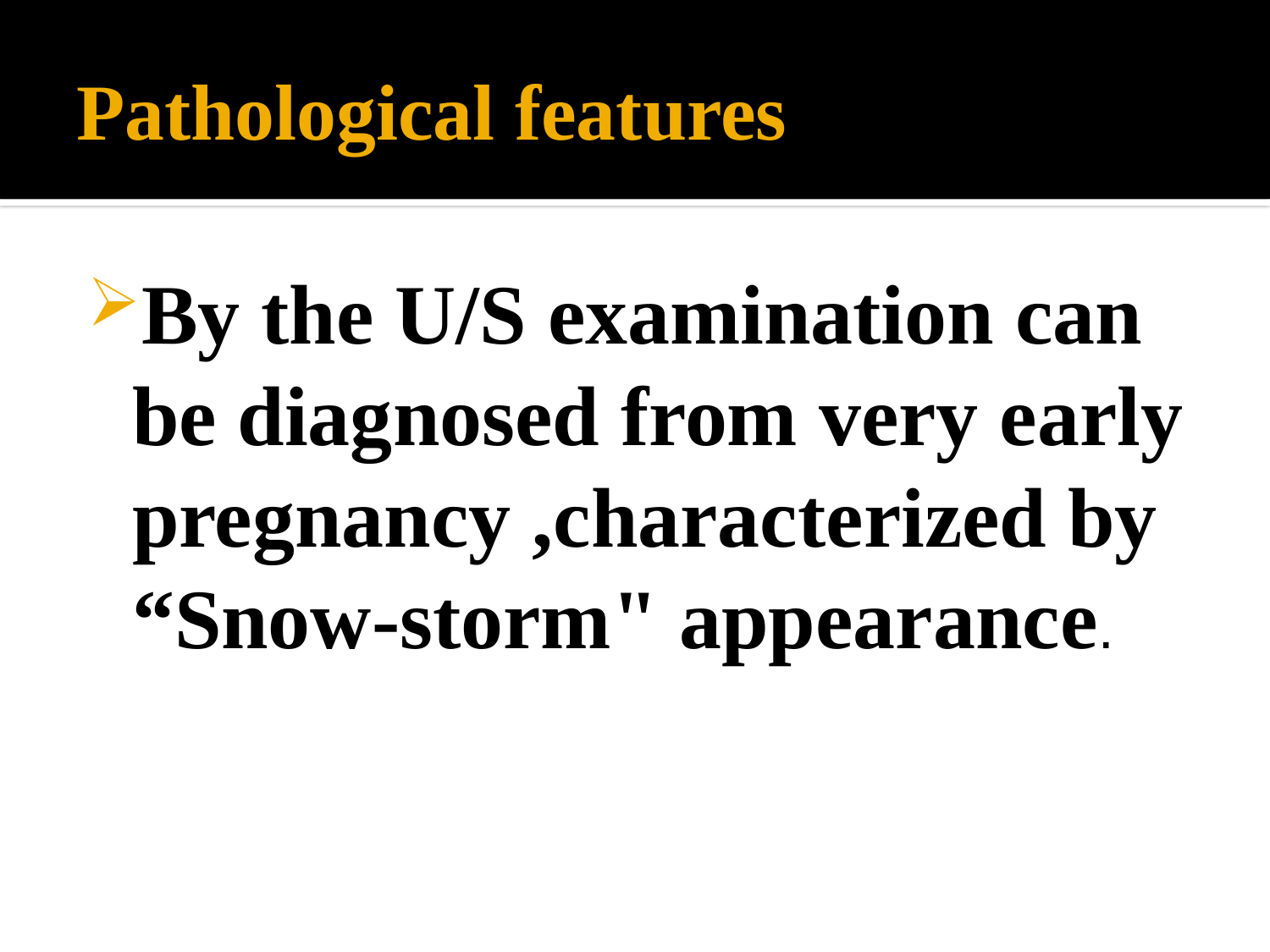

# Pathological features
By the U/S examination can be diagnosed from very early pregnancy ,characterized by “Snow-storm" appearance.